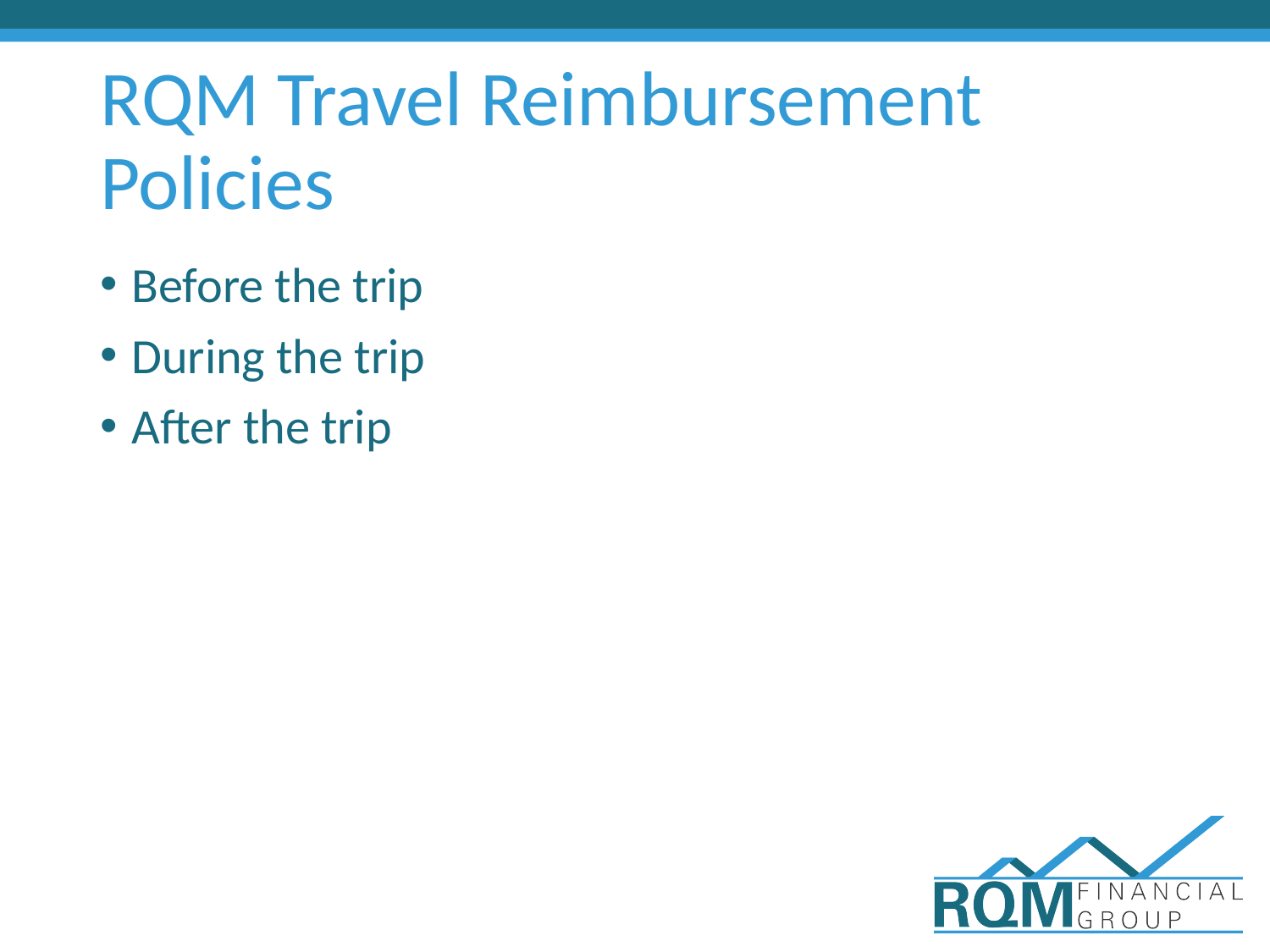

# RQM Travel Reimbursement Policies
Before the trip
During the trip
After the trip